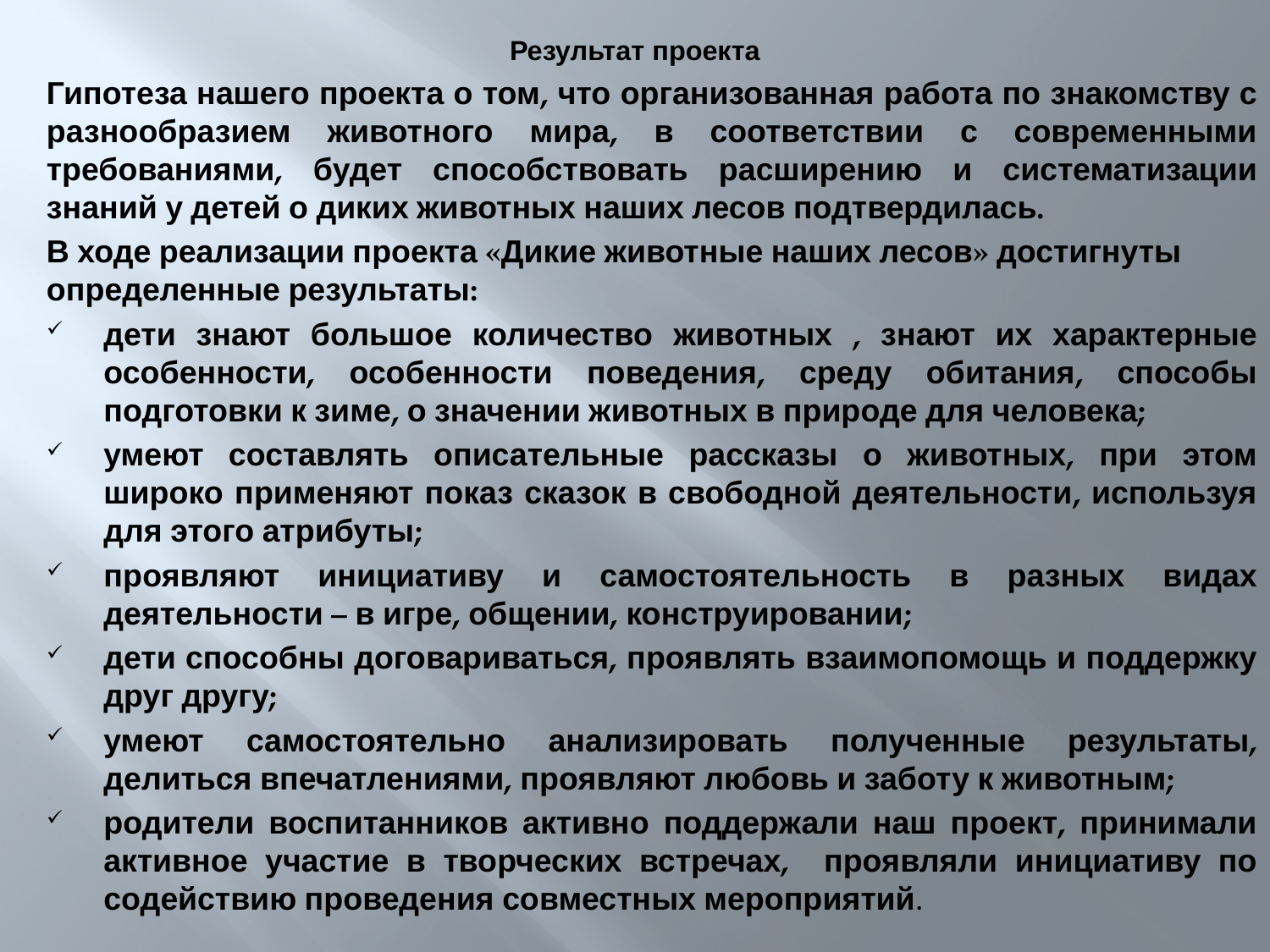

# Результат проекта
Гипотеза нашего проекта о том, что организованная работа по знакомству с разнообразием животного мира, в соответствии с современными требованиями, будет способствовать расширению и систематизации знаний у детей о диких животных наших лесов подтвердилась.
В ходе реализации проекта «Дикие животные наших лесов» достигнуты определенные результаты:
дети знают большое количество животных , знают их характерные особенности, особенности поведения, среду обитания, способы подготовки к зиме, о значении животных в природе для человека;
умеют составлять описательные рассказы о животных, при этом широко применяют показ сказок в свободной деятельности, используя для этого атрибуты;
проявляют инициативу и самостоятельность в разных видах деятельности – в игре, общении, конструировании;
дети способны договариваться, проявлять взаимопомощь и поддержку друг другу;
умеют самостоятельно анализировать полученные результаты, делиться впечатлениями, проявляют любовь и заботу к животным;
родители воспитанников активно поддержали наш проект, принимали активное участие в творческих встречах,  проявляли инициативу по содействию проведения совместных мероприятий.